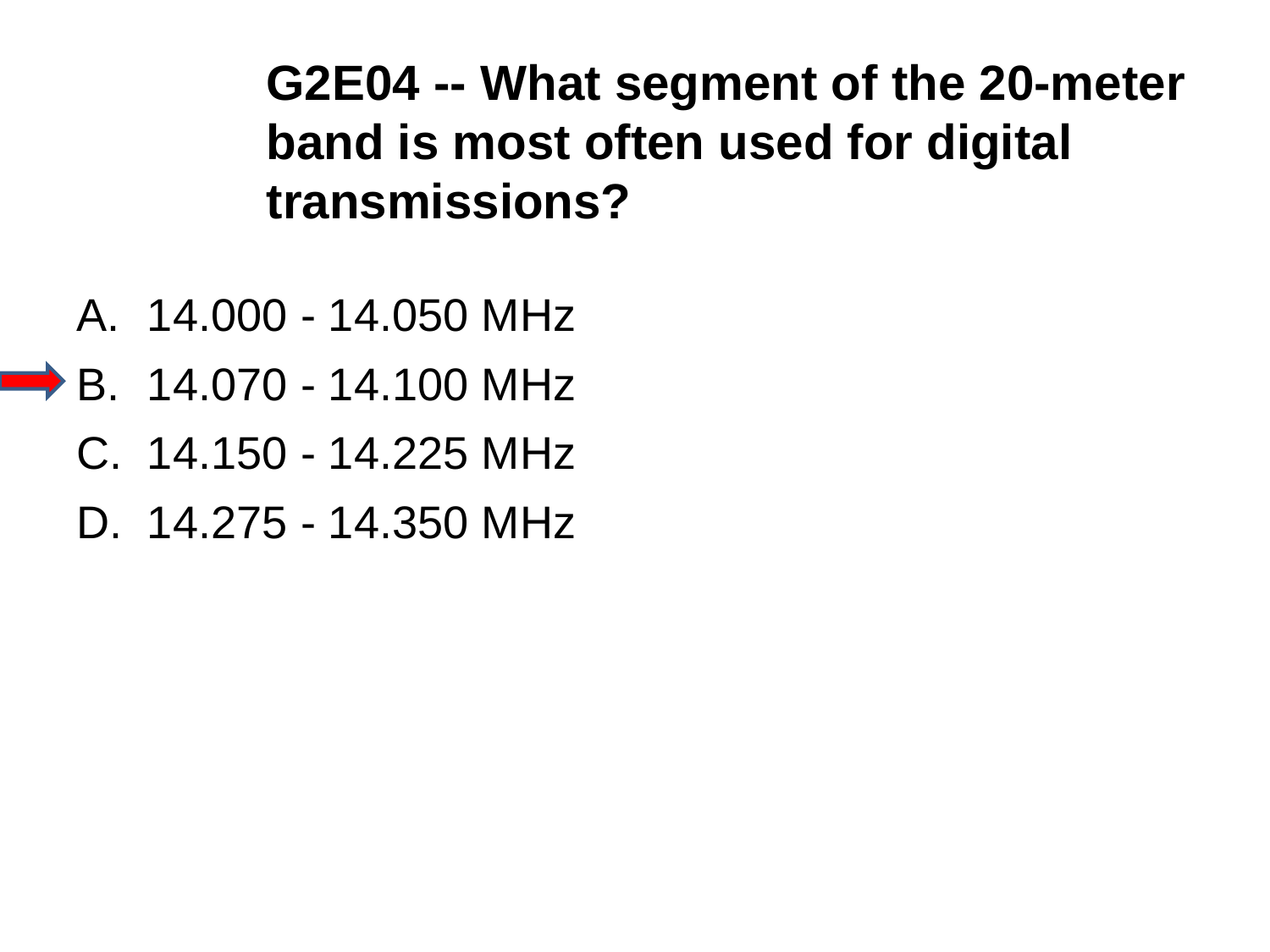

G2E04 -- What segment of the 20-meter band is most often used for digital transmissions?
A.	14.000 - 14.050 MHz
B.	14.070 - 14.100 MHz
C.	14.150 - 14.225 MHz
D.	14.275 - 14.350 MHz